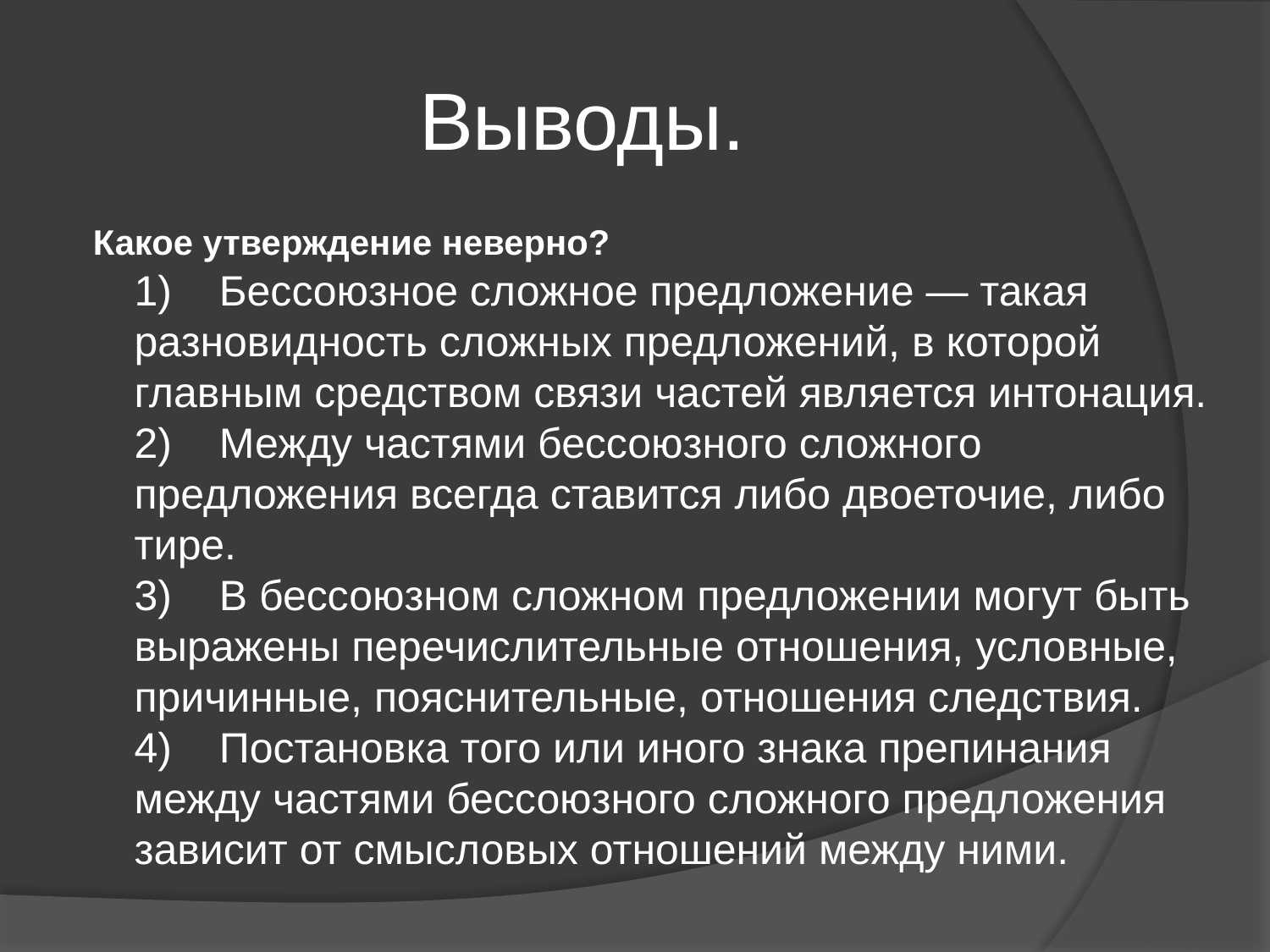

# Выводы.
 Какое утверждение неверно?
1)    Бессоюзное сложное предложение — такая разновидность сложных предложений, в которой главным средством связи частей является интонация. 
2)    Между частями бессоюзного сложного предложения всегда ставится либо двоеточие, либо тире. 
3)    В бессоюзном сложном предложении могут быть выражены перечислительные отношения, условные, причинные, пояснительные, отношения следствия. 
4)    Постановка того или иного знака препинания между частями бессоюзного сложного предложения зависит от смысловых отношений между ними.